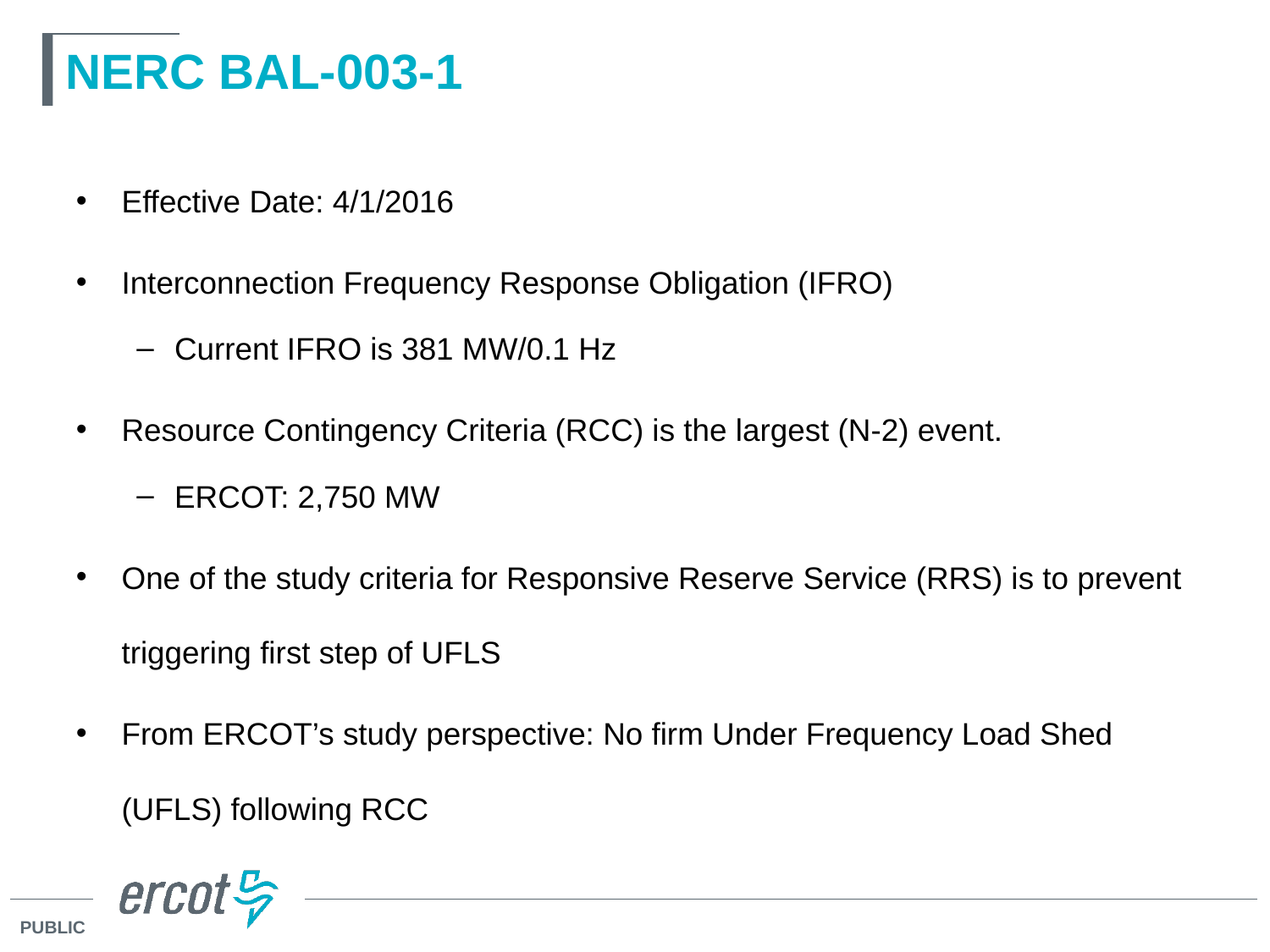

# NERC BAL-003-1
Effective Date: 4/1/2016
Interconnection Frequency Response Obligation (IFRO)
Current IFRO is 381 MW/0.1 Hz
Resource Contingency Criteria (RCC) is the largest (N-2) event.
ERCOT: 2,750 MW
One of the study criteria for Responsive Reserve Service (RRS) is to prevent triggering first step of UFLS
From ERCOT’s study perspective: No firm Under Frequency Load Shed (UFLS) following RCC